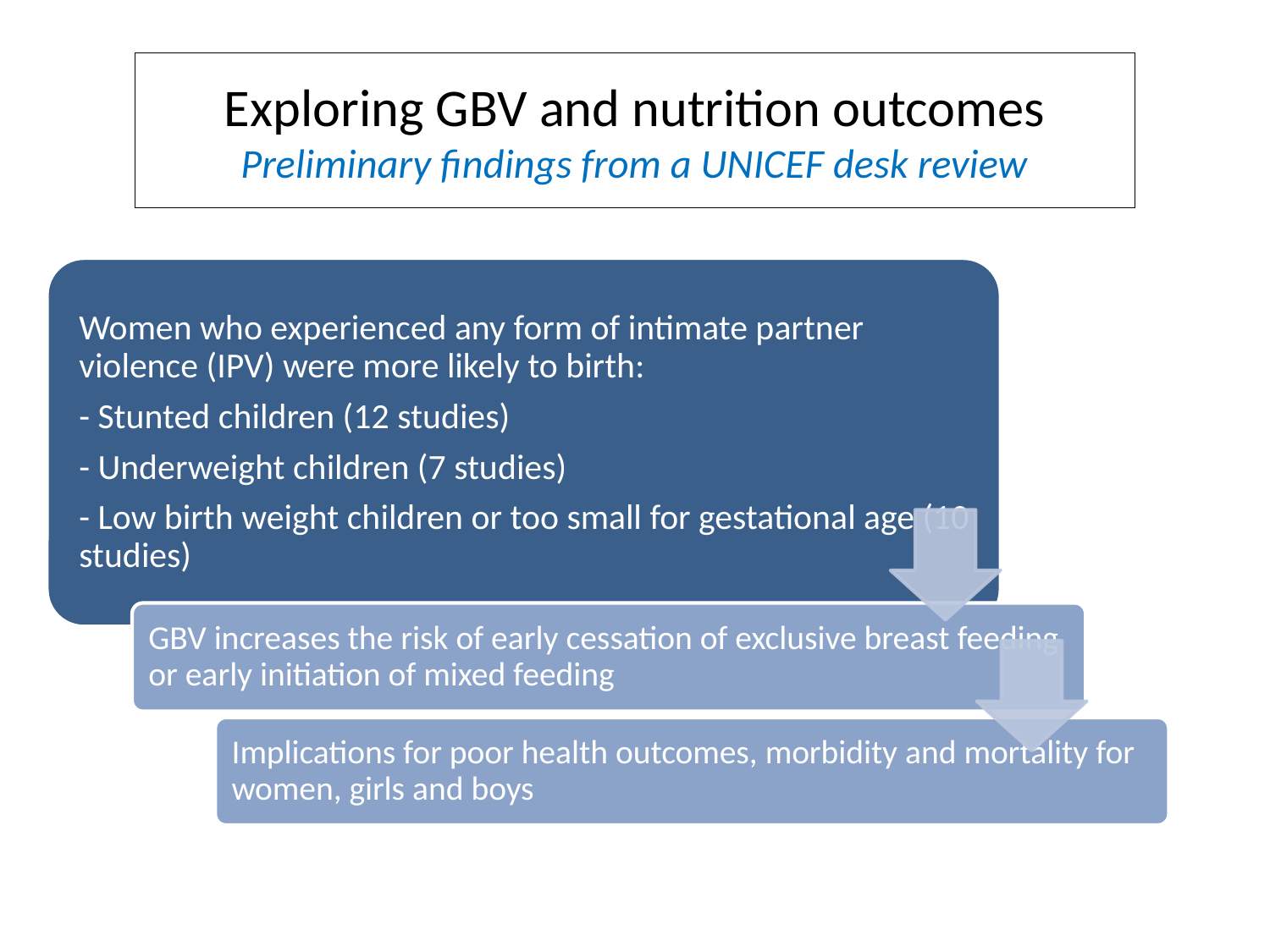

# Exploring GBV and nutrition outcomes Preliminary findings from a UNICEF desk review
Women who experienced any form of intimate partner violence (IPV) were more likely to birth:
- Stunted children (12 studies)
- Underweight children (7 studies)
- Low birth weight children or too small for gestational age (10 studies)
GBV increases the risk of early cessation of exclusive breast feeding or early initiation of mixed feeding
Implications for poor health outcomes, morbidity and mortality for women, girls and boys